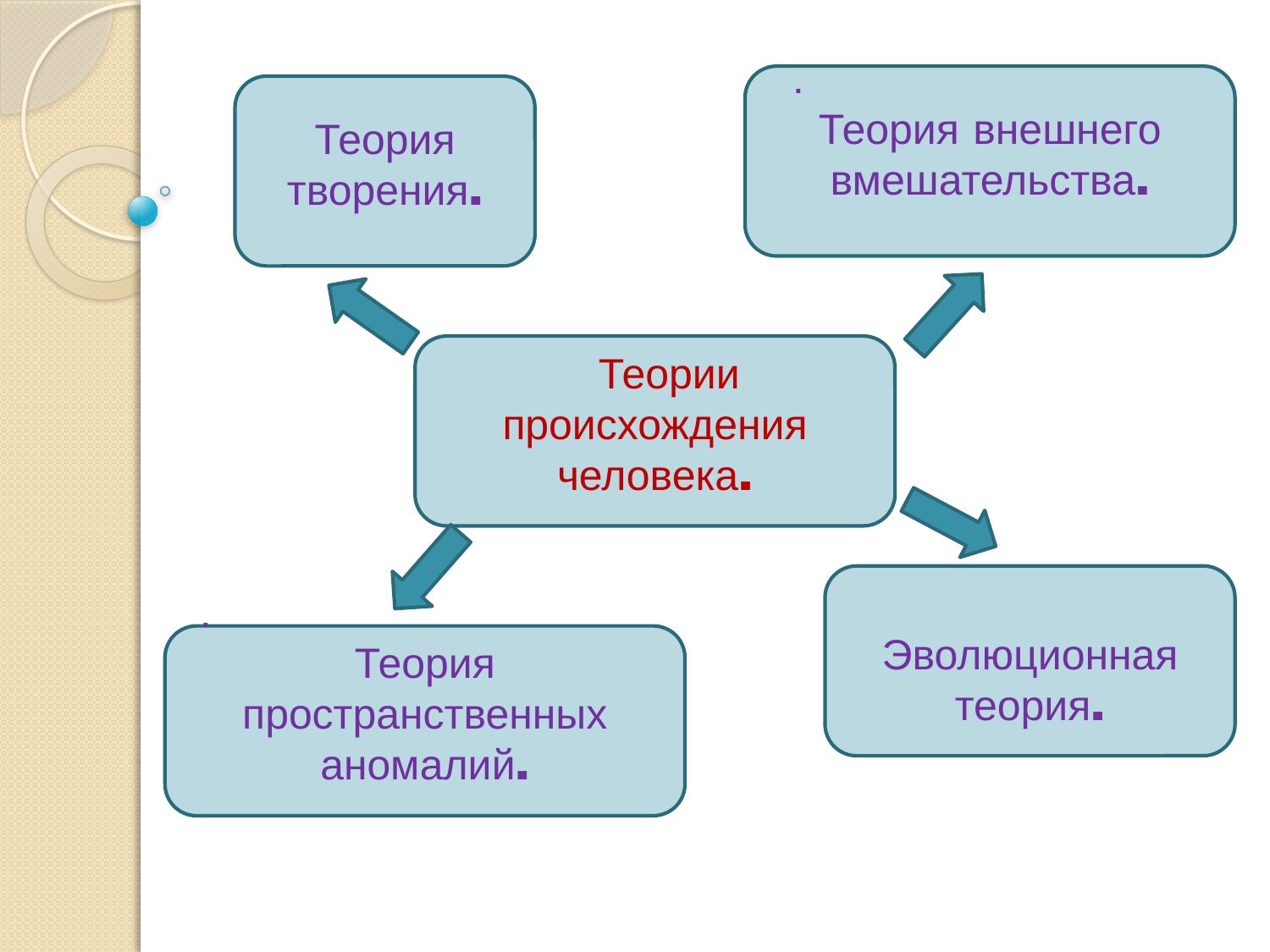

.
Теория внешнего вмешательства.

Теория творения.

  Теории происхождения человека.

Эволюционная теория.

 .
Теория пространственных аномалий.